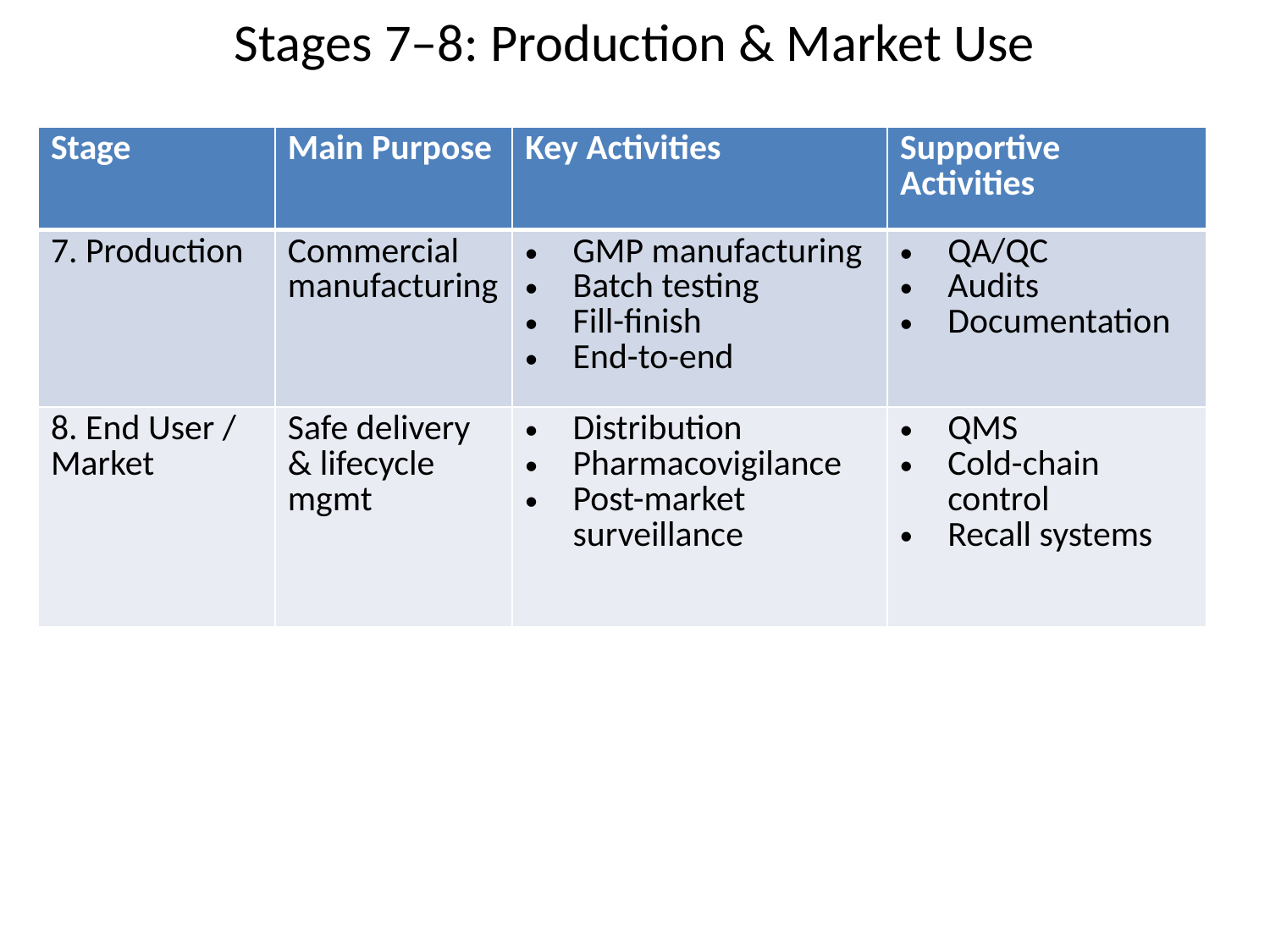

# Stages 7–8: Production & Market Use
| Stage | Main Purpose | Key Activities | Supportive Activities |
| --- | --- | --- | --- |
| 7. Production | Commercial manufacturing | GMP manufacturing Batch testing Fill-finish End-to-end | QA/QC Audits Documentation |
| 8. End User / Market | Safe delivery & lifecycle mgmt | Distribution Pharmacovigilance Post-market surveillance | QMS Cold-chain control Recall systems |